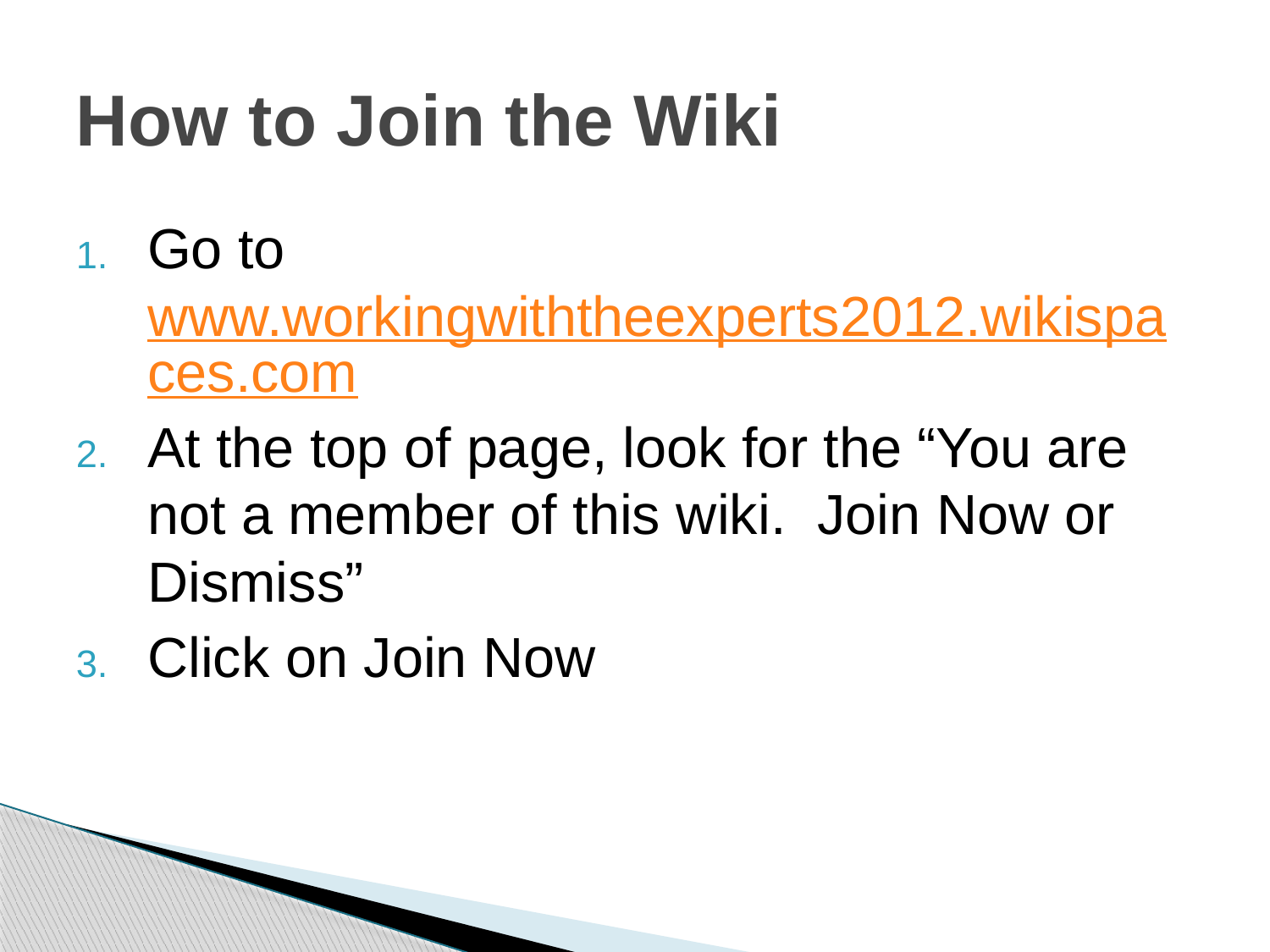

# How to Join the Wiki
Go to www.workingwiththeexperts2012.wikispaces.com
At the top of page, look for the “You are not a member of this wiki.  Join Now or Dismiss”
Click on Join Now